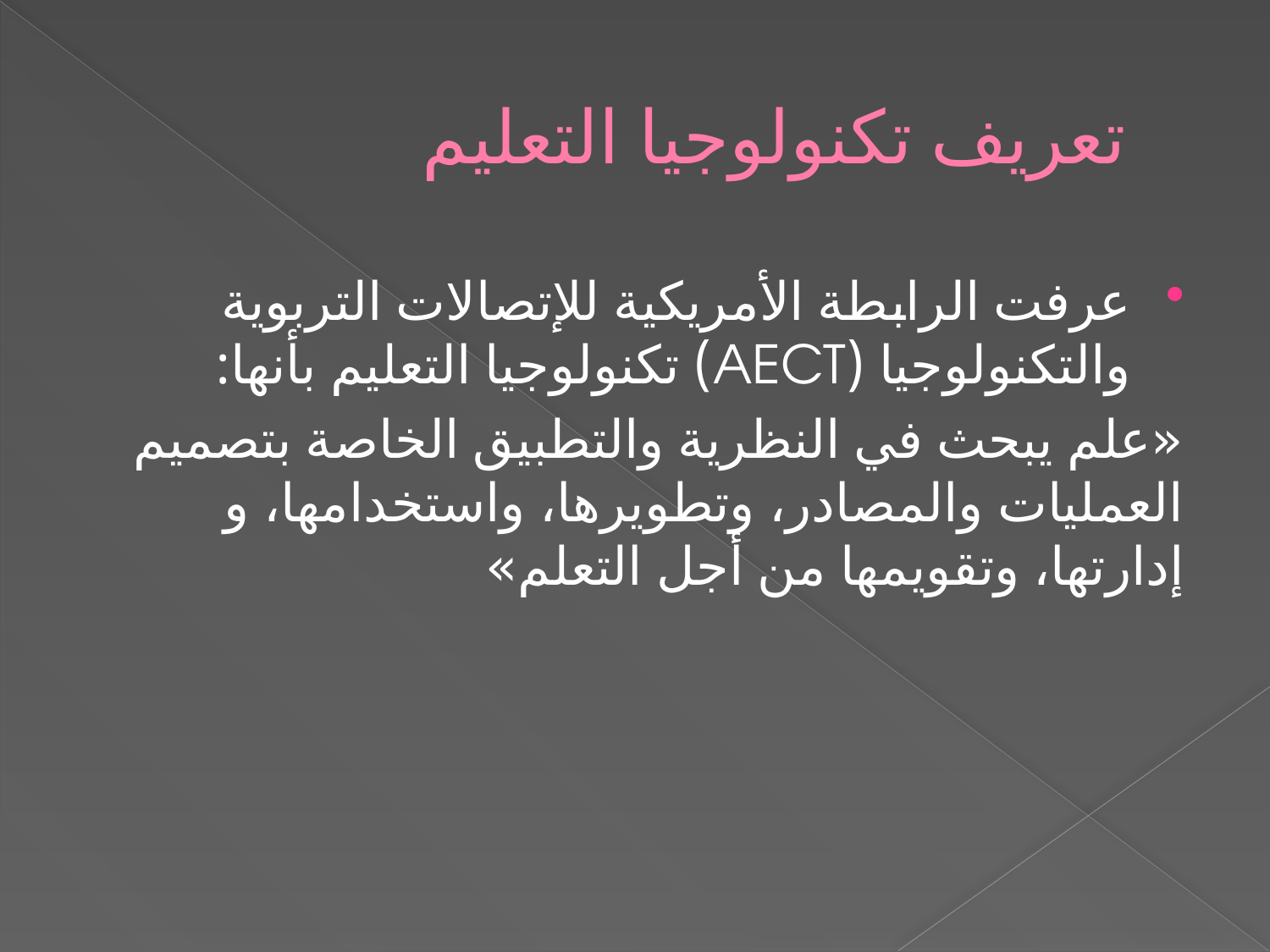

# تعريف تكنولوجيا التعليم
عرفت الرابطة الأمريكية للإتصالات التربوية والتكنولوجيا (AECT) تكنولوجيا التعليم بأنها:
«علم يبحث في النظرية والتطبيق الخاصة بتصميم العمليات والمصادر، وتطويرها، واستخدامها، و إدارتها، وتقويمها من أجل التعلم»